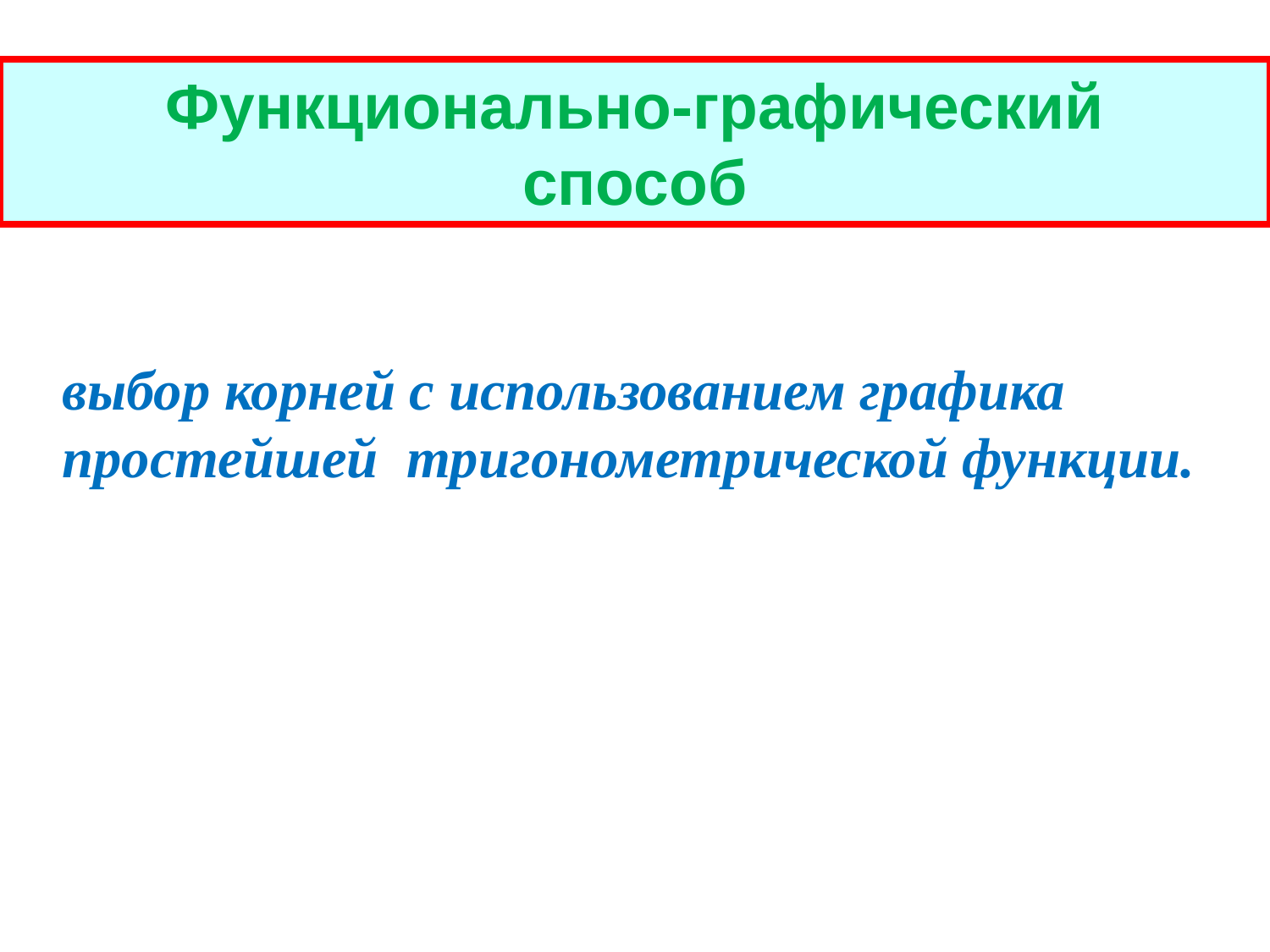

Функционально-графический
способ
выбор корней с использованием графика  простейшей  тригонометрической функции.